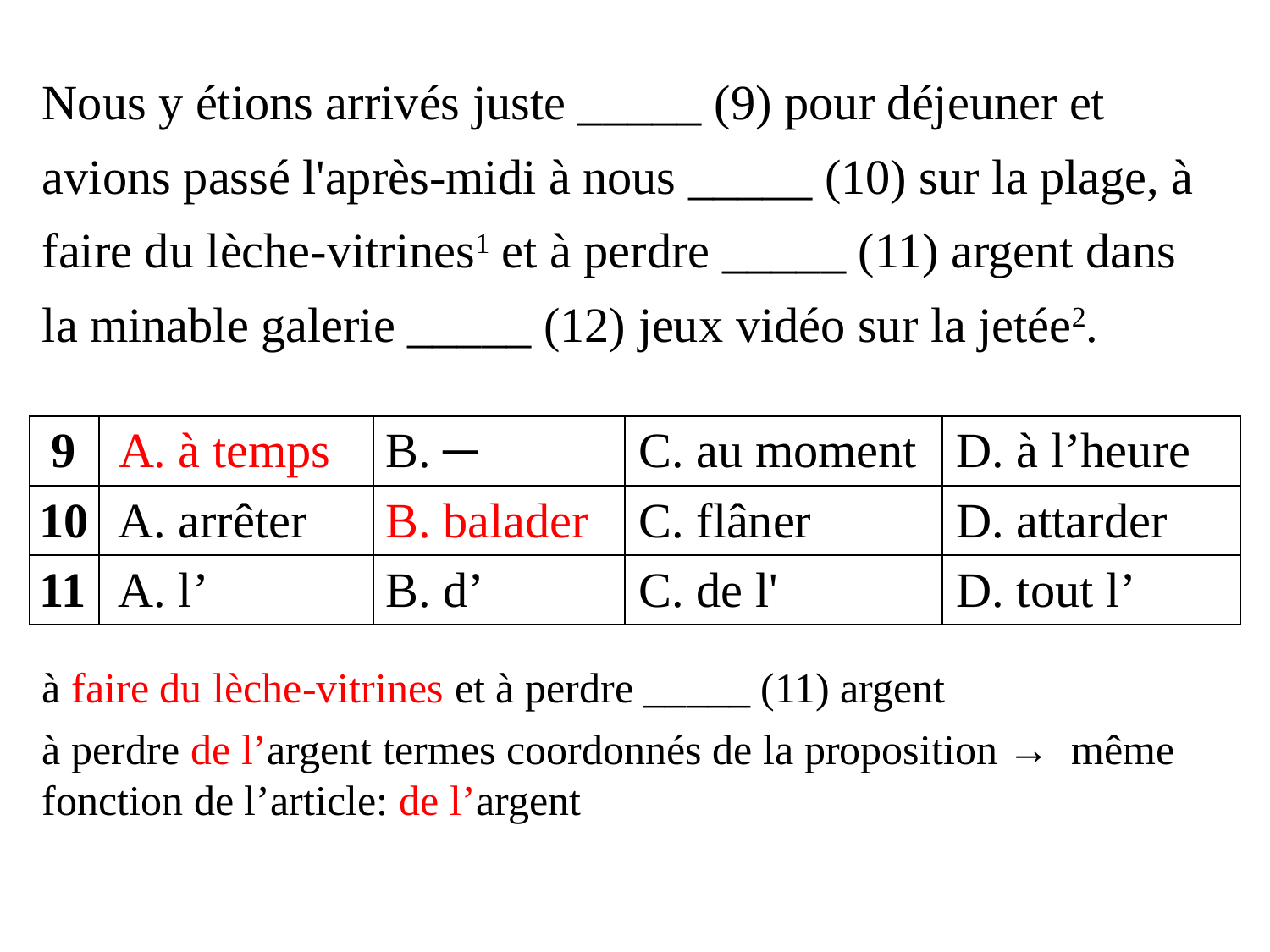

Nous y étions arrivés juste _____ (9) pour déjeuner et avions passé l'après-midi à nous _____ (10) sur la plage, à faire du lèche-vitrines1 et à perdre _____ (11) argent dans la minable galerie _____ (12) jeux vidéo sur la jetée2.

| 9 | A. à temps | B. ─ | C. au moment | D. à l’heure |
| --- | --- | --- | --- | --- |
| 10 | А. arrêter | B. balader | C. flâner | D. attarder |
| 11 | А. l’ | B. d’ | C. de l' | D. tout l’ |
à faire du lèche-vitrines et à perdre _____ (11) argent
à perdre de l’argent termes coordonnés de la proposition →  même fonction de l’article: de l’argent